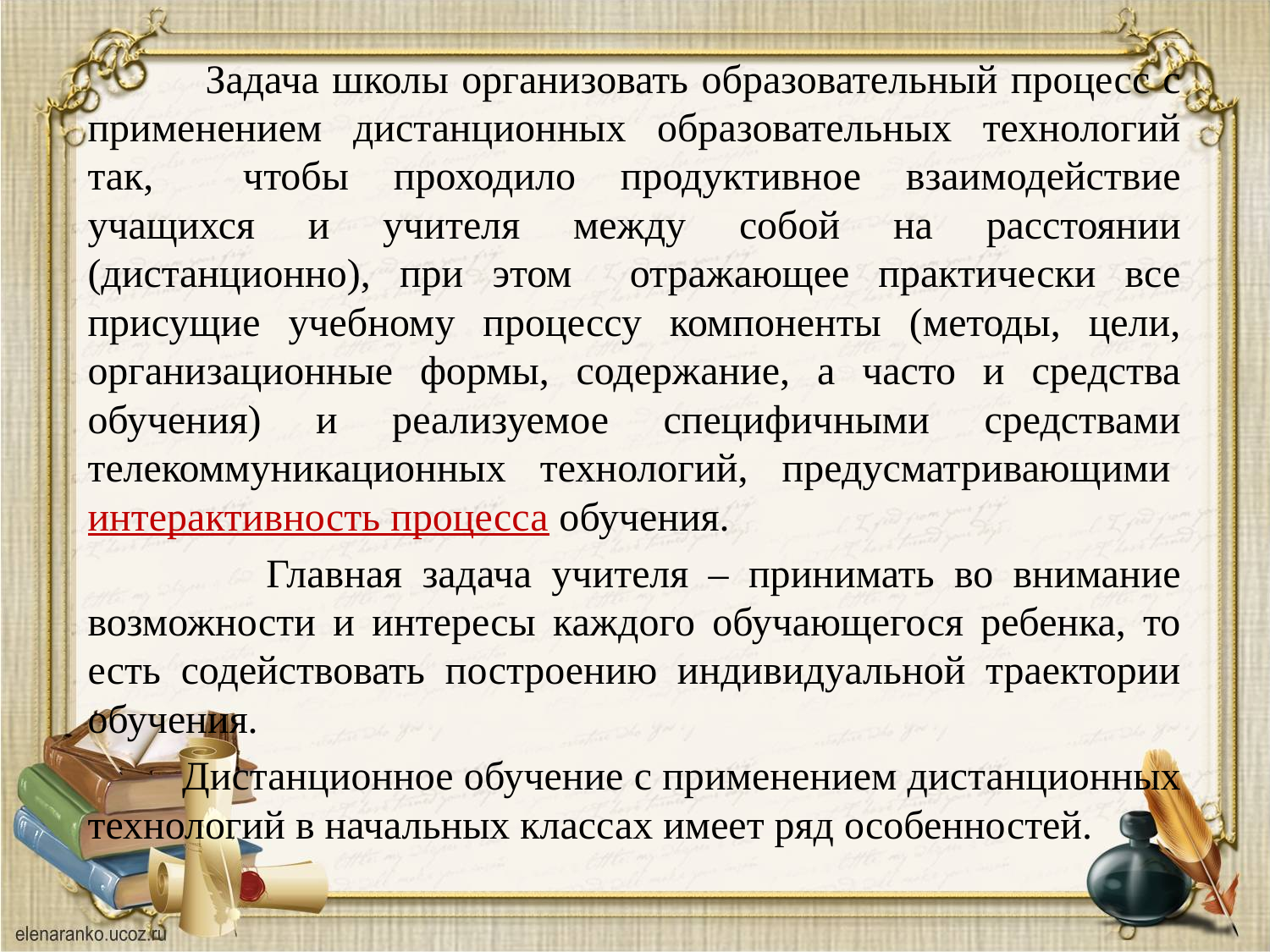

Задача школы организовать образовательный процесс с применением дистанционных образовательных технологий так,  чтобы проходило продуктивное взаимодействие учащихся и учителя между собой на расстоянии (дистанционно), при этом  отражающее практически все присущие учебному процессу компоненты (методы, цели, организационные формы, содержание, а часто и средства обучения) и реализуемое специфичными средствами телекоммуникационных технологий, предусматривающими интерактивность процесса обучения.
         Главная задача учителя – принимать во внимание возможности и интересы каждого обучающегося ребенка, то есть содействовать построению индивидуальной траектории обучения.
         Дистанционное обучение с применением дистанционных технологий в начальных классах имеет ряд особенностей.